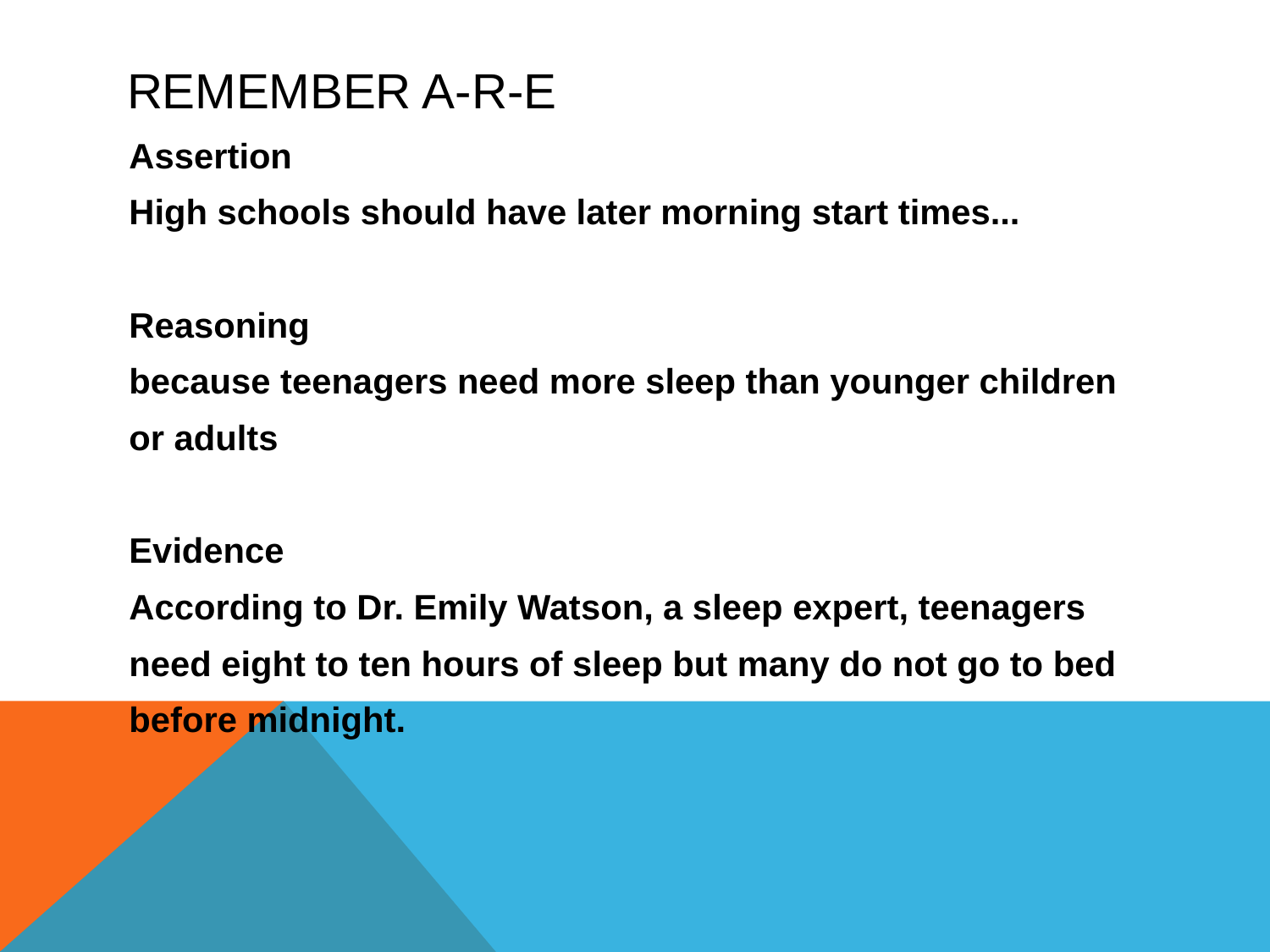

# Remember A-R-E
Assertion
High schools should have later morning start times...

Reasoning
because teenagers need more sleep than younger children
or adults

Evidence
According to Dr. Emily Watson, a sleep expert, teenagers
need eight to ten hours of sleep but many do not go to bed
before midnight.